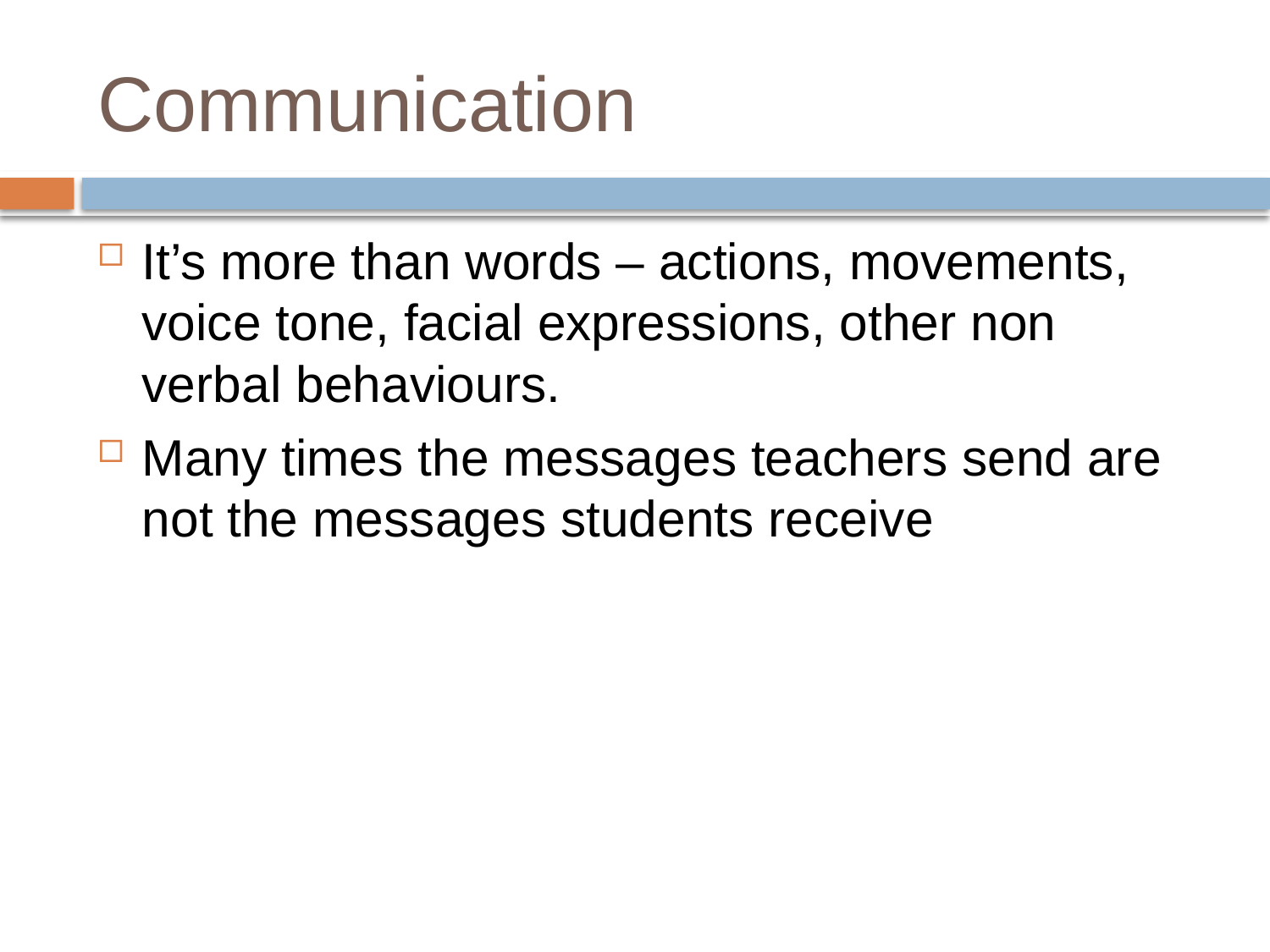

# Communication
It’s more than words – actions, movements, voice tone, facial expressions, other non verbal behaviours.
Many times the messages teachers send are not the messages students receive